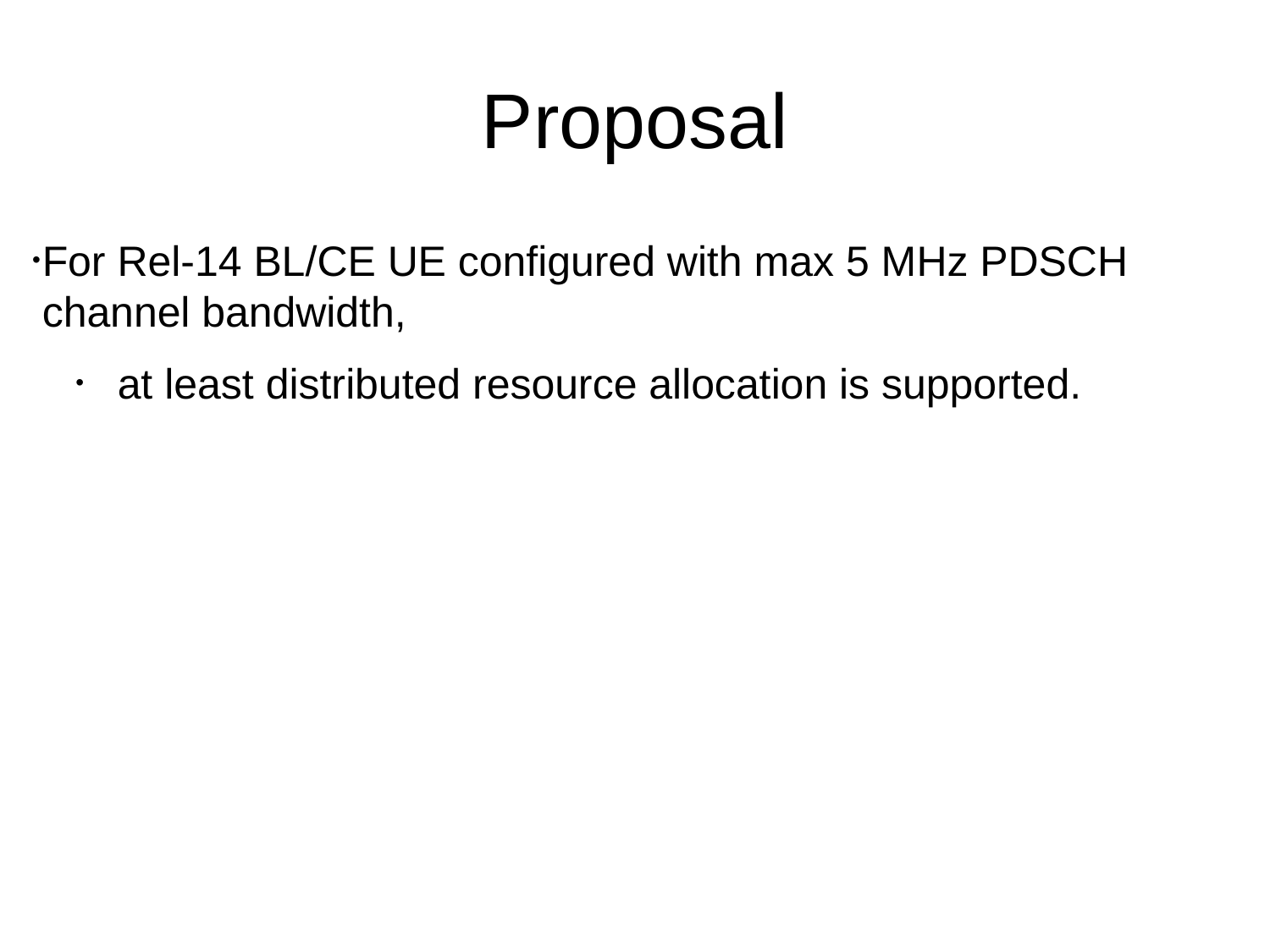

# Proposal
For Rel-14 BL/CE UE configured with max 5 MHz PDSCH channel bandwidth,
 at least distributed resource allocation is supported.